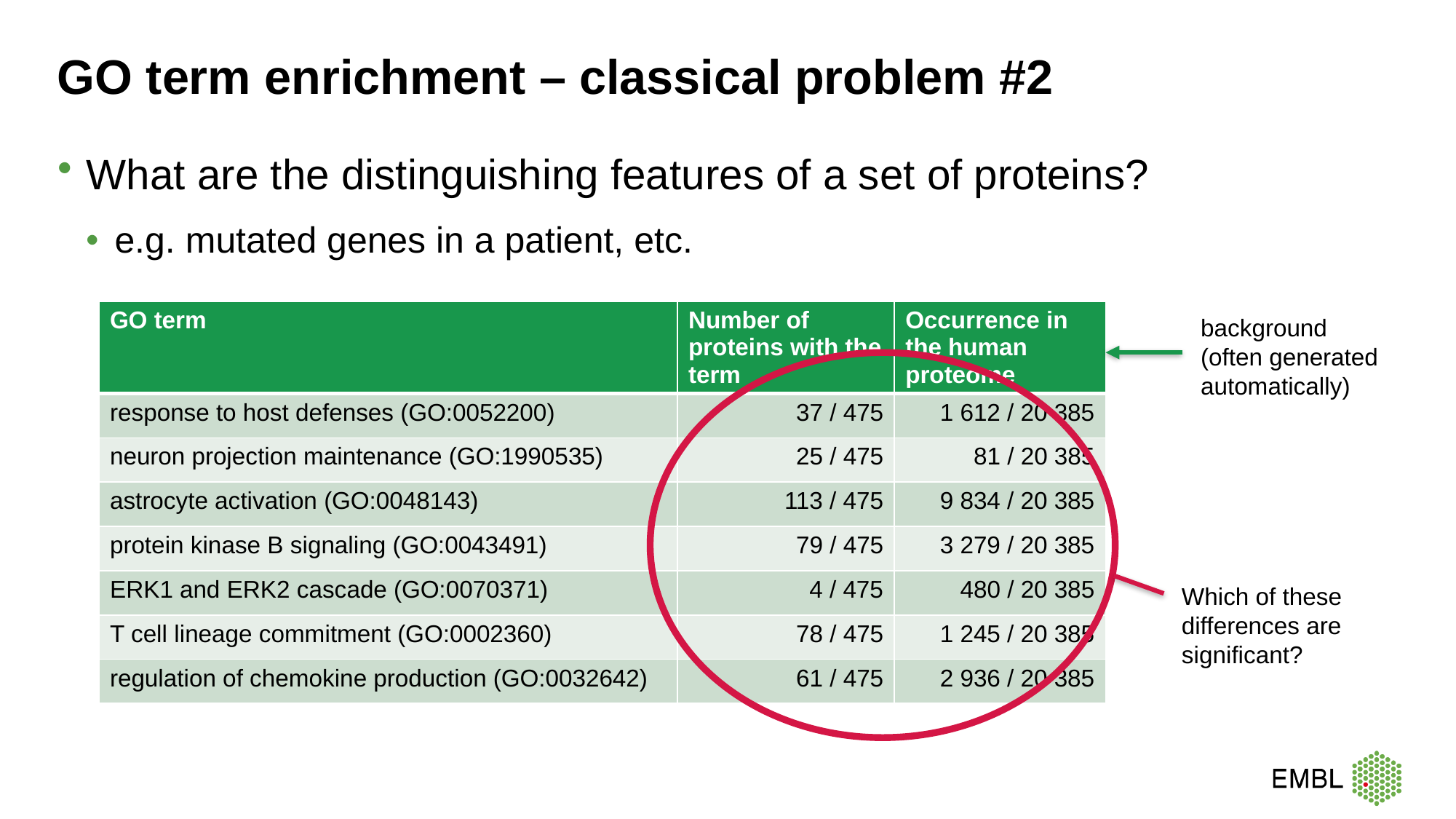

# GO term enrichment – classical problem #2
What are the distinguishing features of a set of proteins?
e.g. mutated genes in a patient, etc.
| GO term | Number of proteins with the term | Occurrence in the human proteome |
| --- | --- | --- |
| response to host defenses (GO:0052200) | 37 / 475 | 1 612 / 20 385 |
| neuron projection maintenance (GO:1990535) | 25 / 475 | 81 / 20 385 |
| astrocyte activation (GO:0048143) | 113 / 475 | 9 834 / 20 385 |
| protein kinase B signaling (GO:0043491) | 79 / 475 | 3 279 / 20 385 |
| ERK1 and ERK2 cascade (GO:0070371) | 4 / 475 | 480 / 20 385 |
| T cell lineage commitment (GO:0002360) | 78 / 475 | 1 245 / 20 385 |
| regulation of chemokine production (GO:0032642) | 61 / 475 | 2 936 / 20 385 |
background
(often generated automatically)

Which of these differences are significant?